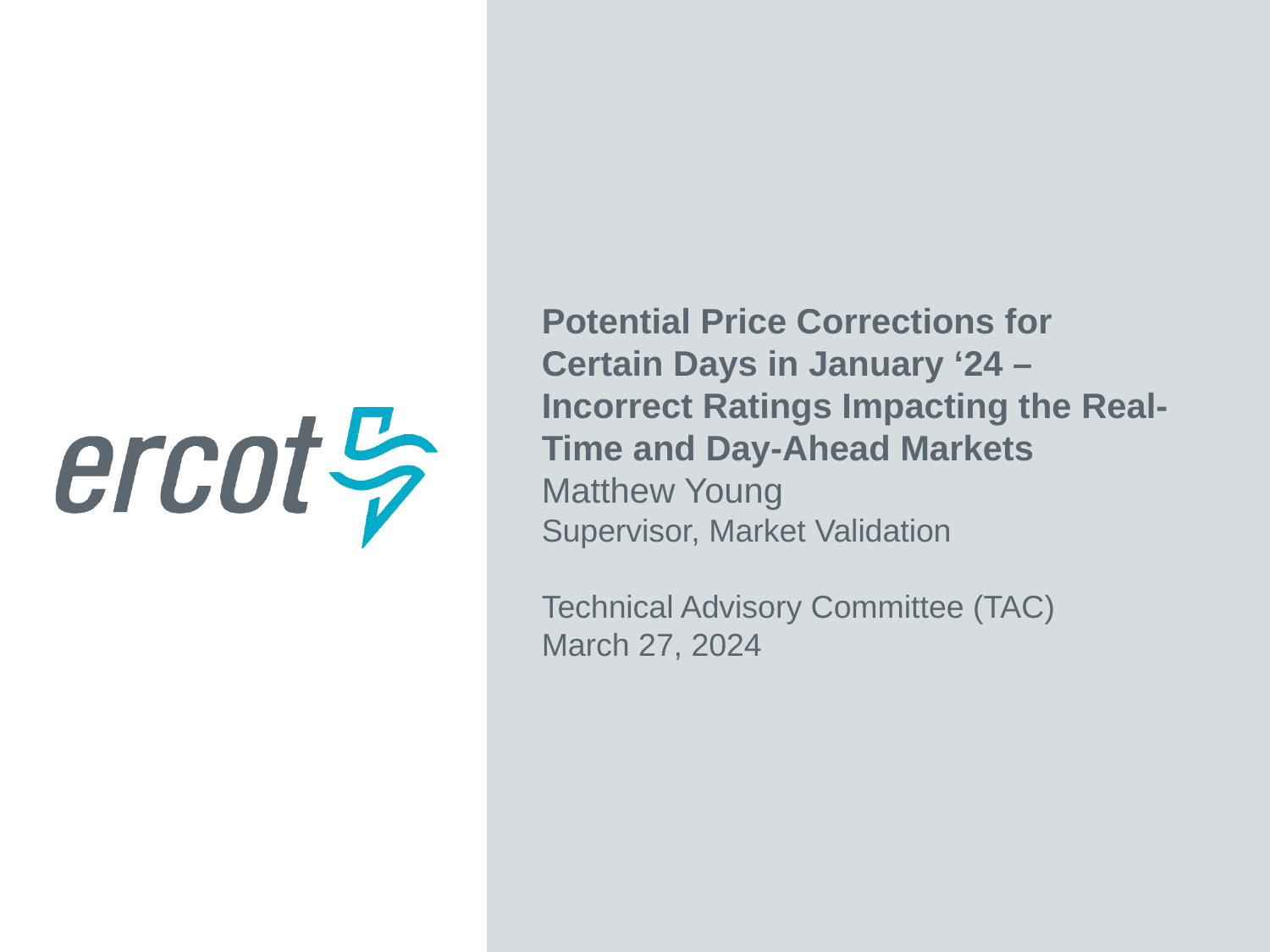

Potential Price Corrections for Certain Days in January ‘24 – Incorrect Ratings Impacting the Real-Time and Day-Ahead Markets
Matthew Young
Supervisor, Market Validation

Technical Advisory Committee (TAC)
March 27, 2024